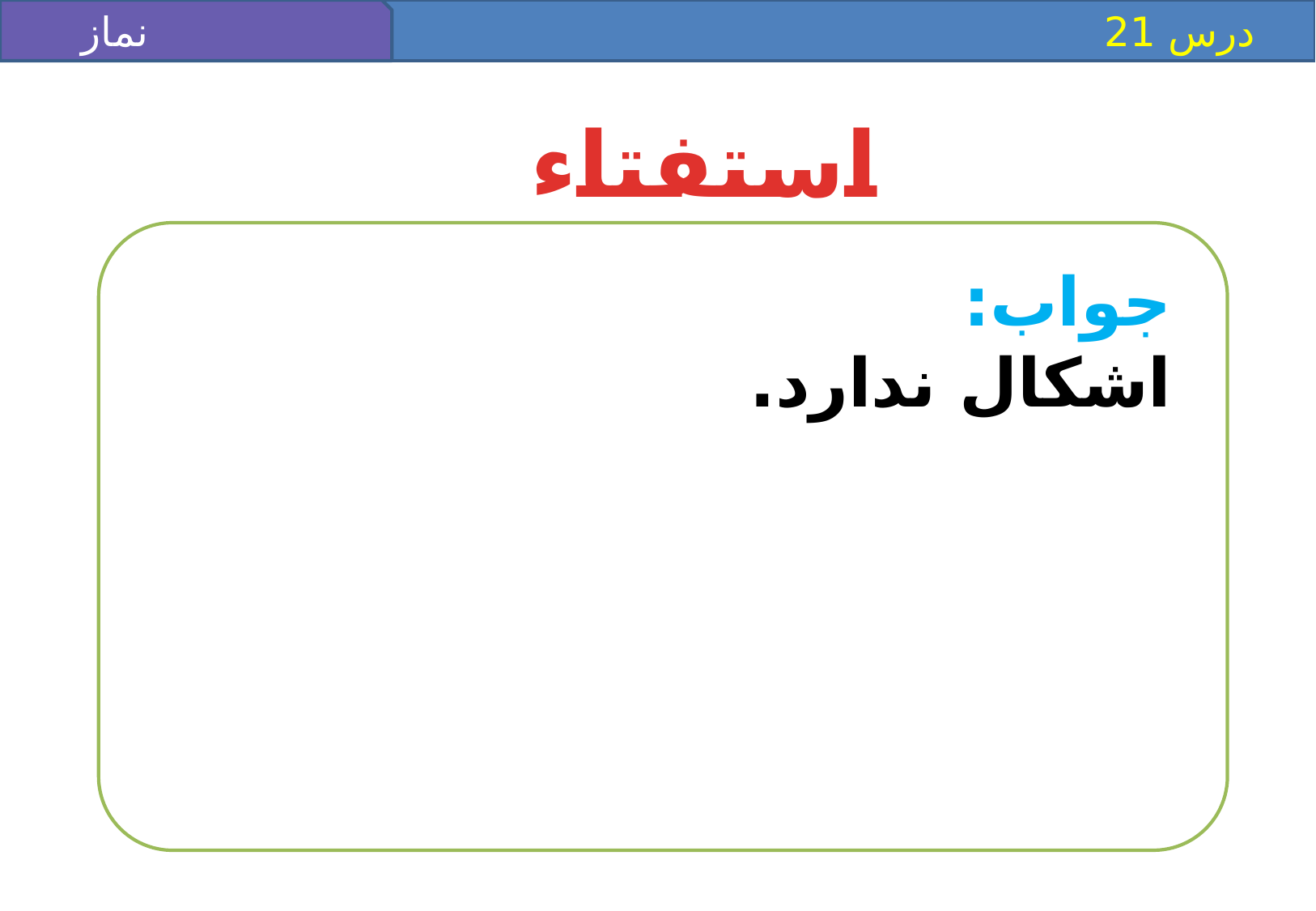

نماز جماعت(1)
 درس 21
استفتاء

جواب:
اشكال ندارد.